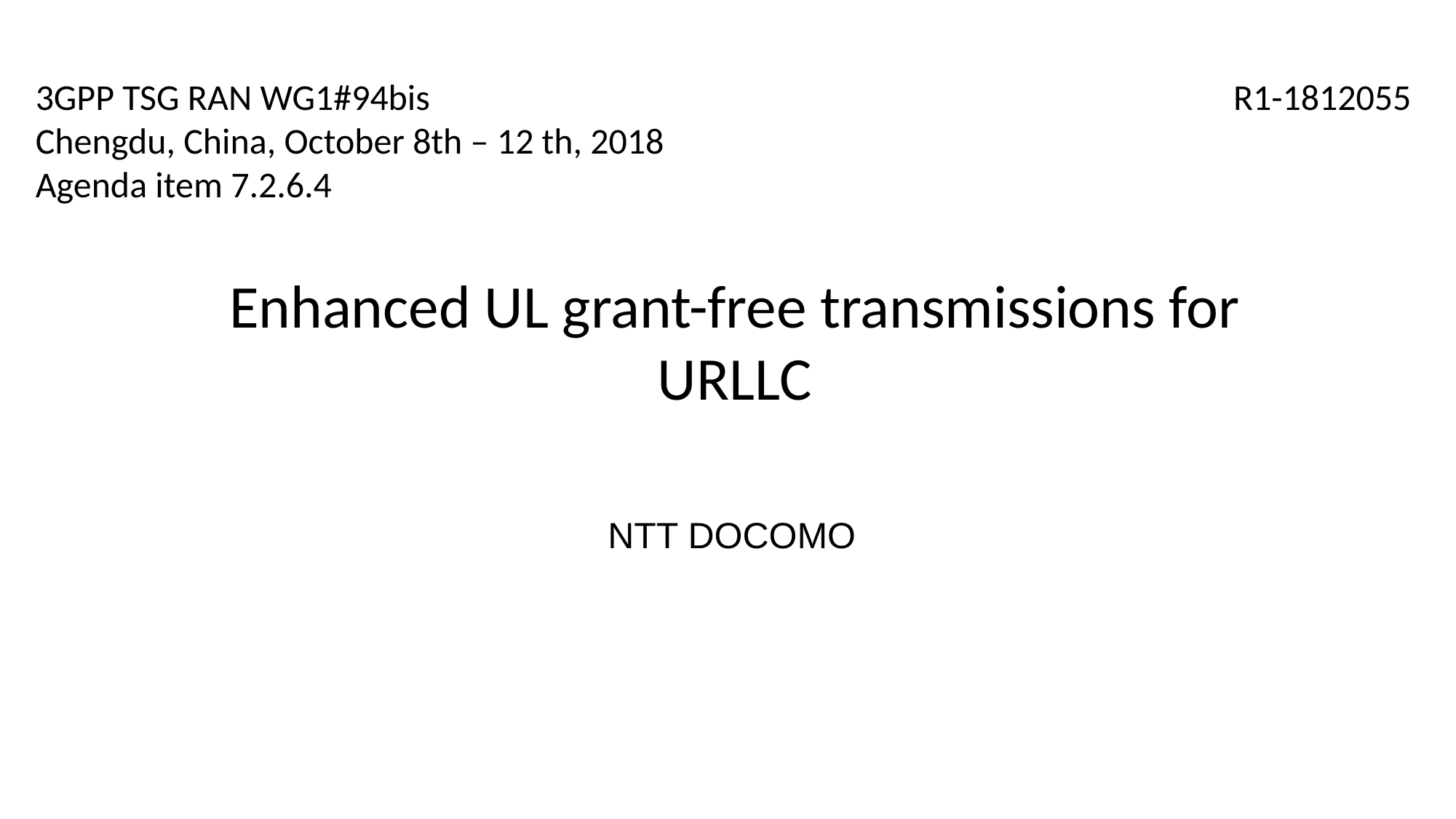

3GPP TSG RAN WG1#94bis
Chengdu, China, October 8th – 12 th, 2018
Agenda item 7.2.6.4
R1-1812055
# Enhanced UL grant-free transmissions for URLLC

NTT DOCOMO